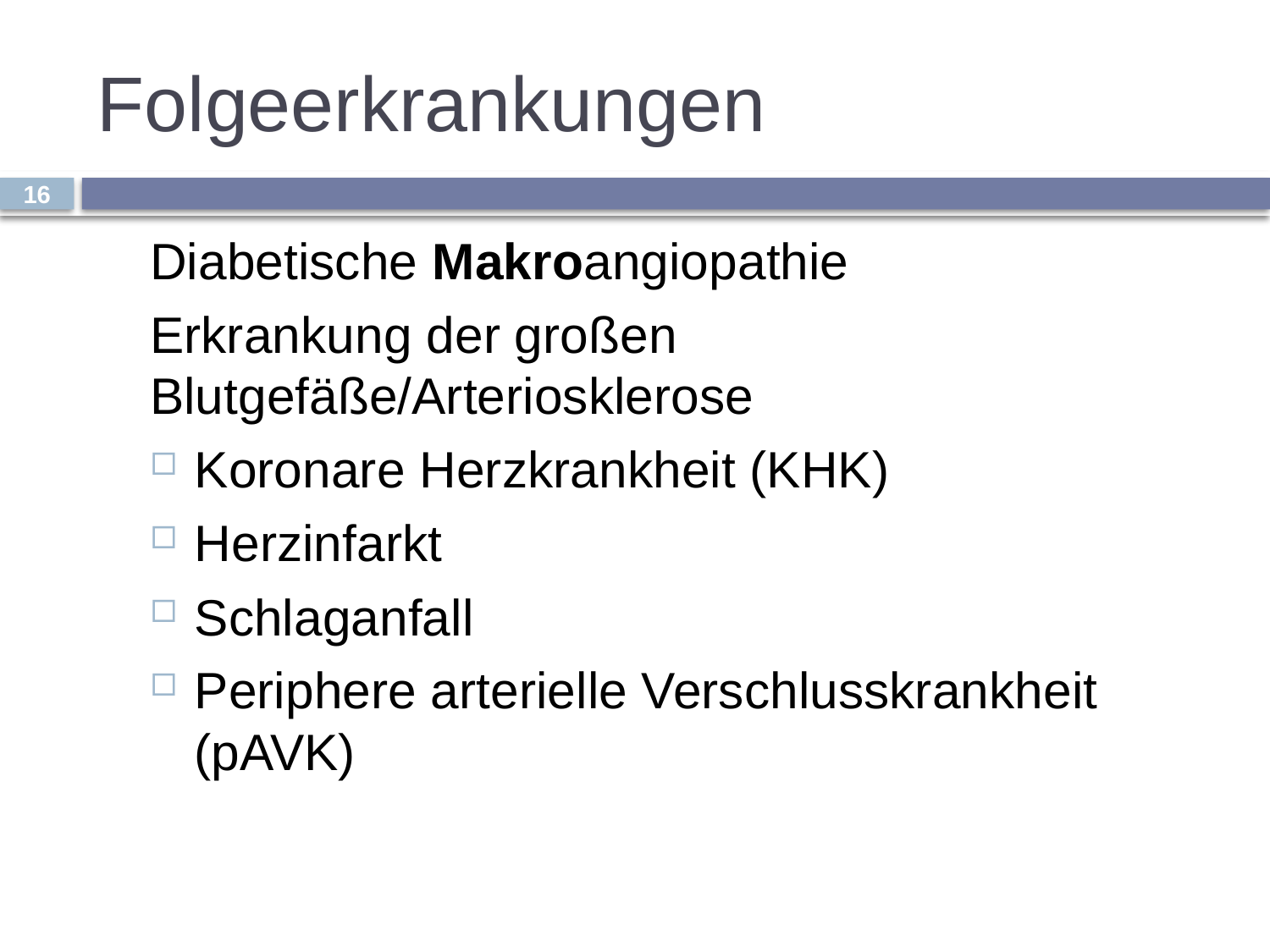

# Folgeerkrankungen
16
Diabetische Makroangiopathie
Erkrankung der großen Blutgefäße/Arteriosklerose
Koronare Herzkrankheit (KHK)
Herzinfarkt
Schlaganfall
Periphere arterielle Verschlusskrankheit (pAVK)